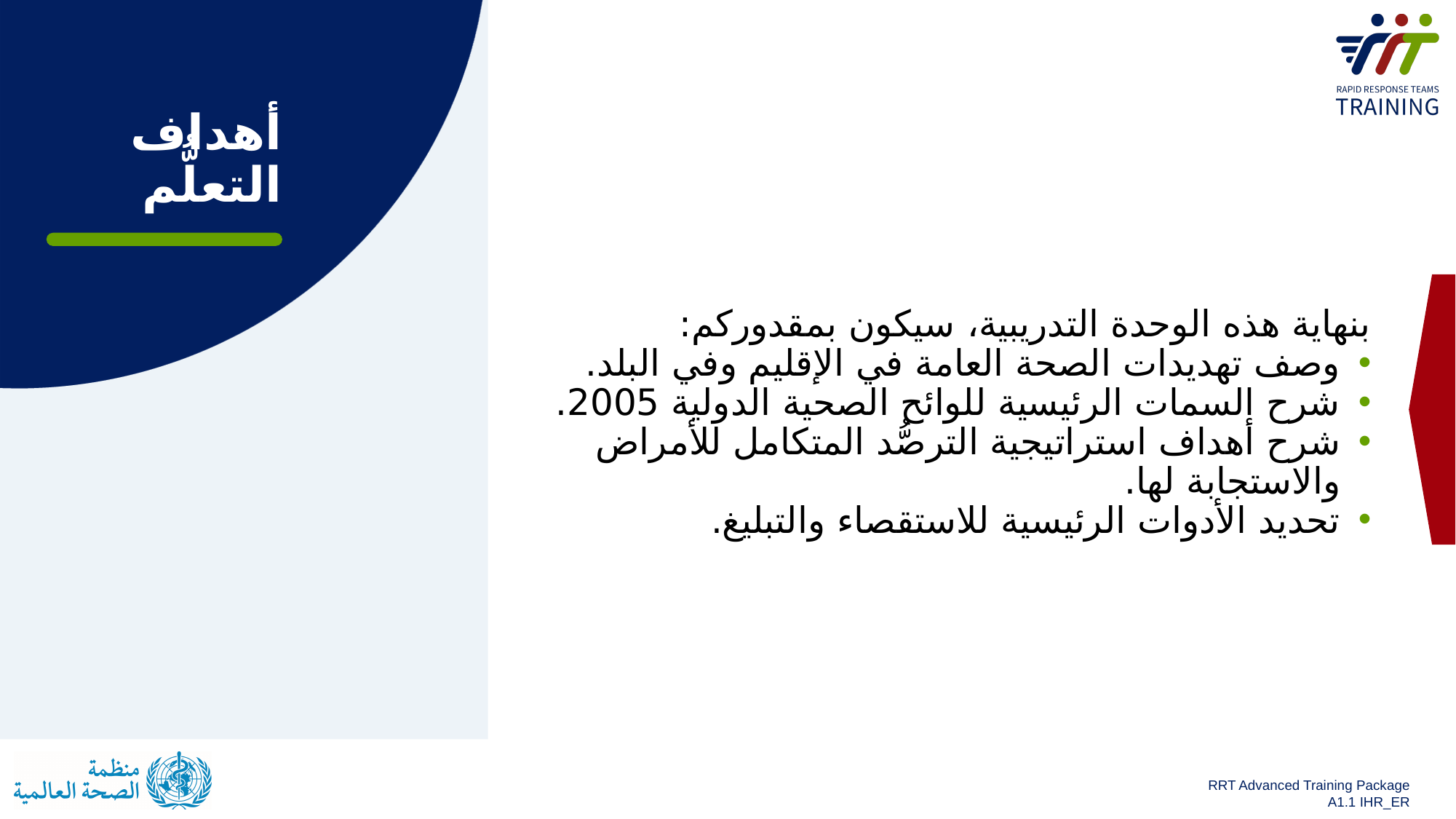

# أهداف التعلُّم

بنهاية هذه الوحدة التدريبية، سيكون بمقدوركم:
وصف تهديدات الصحة العامة في الإقليم وفي البلد.
شرح السمات الرئيسية للوائح الصحية الدولية 2005.
شرح أهداف استراتيجية الترصُّد المتكامل للأمراض والاستجابة لها.
تحديد الأدوات الرئيسية للاستقصاء والتبليغ.